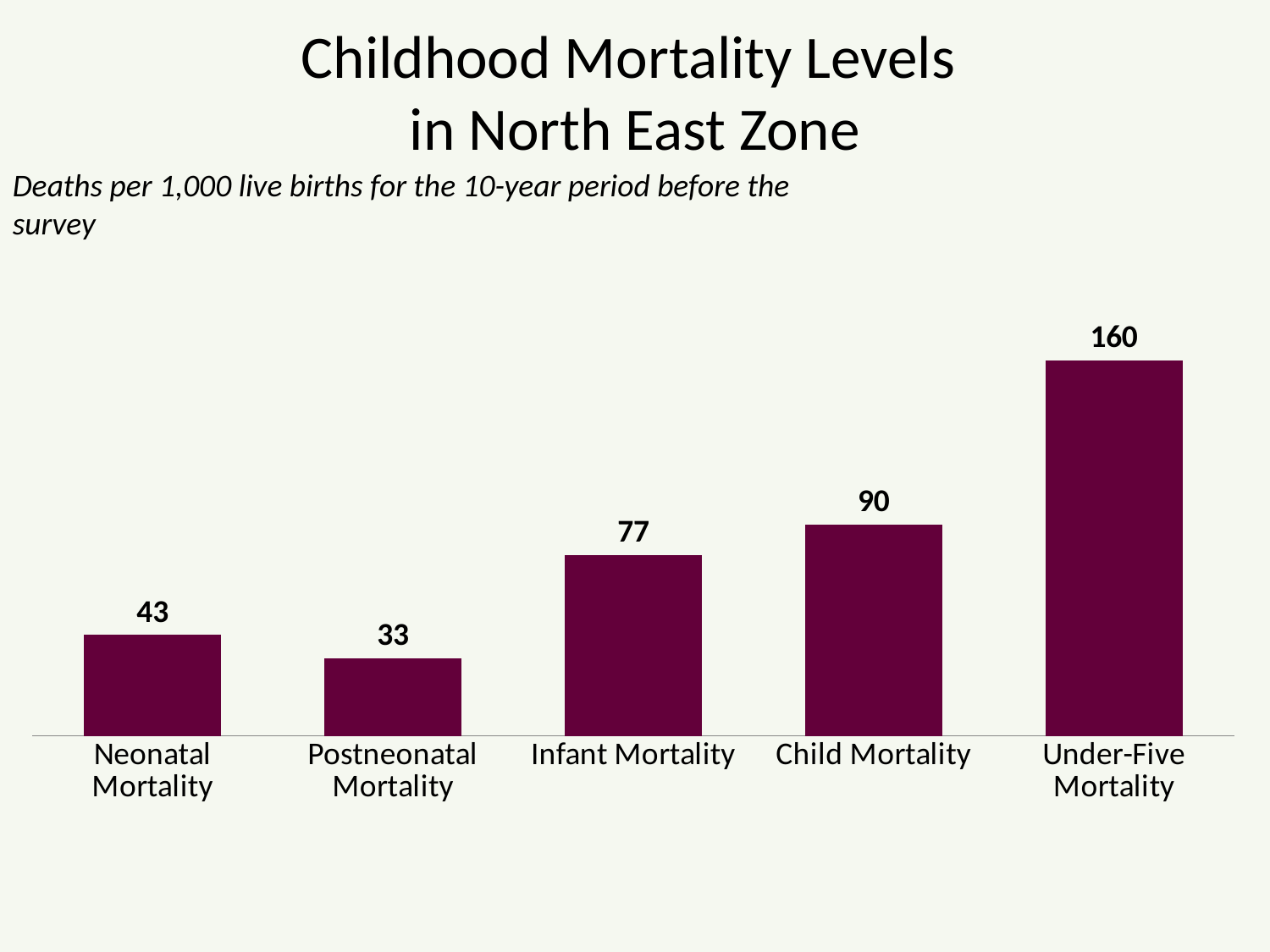

# Childhood Mortality Levels in North East Zone
Deaths per 1,000 live births for the 10-year period before the survey

### Chart

| Category |  |
|---|---|
| Neonatal Mortality | 43.0 |
| Postneonatal Mortality | 33.0 |
| Infant Mortality | 77.0 |
| Child Mortality | 90.0 |
| Under-Five Mortality | 160.0 |